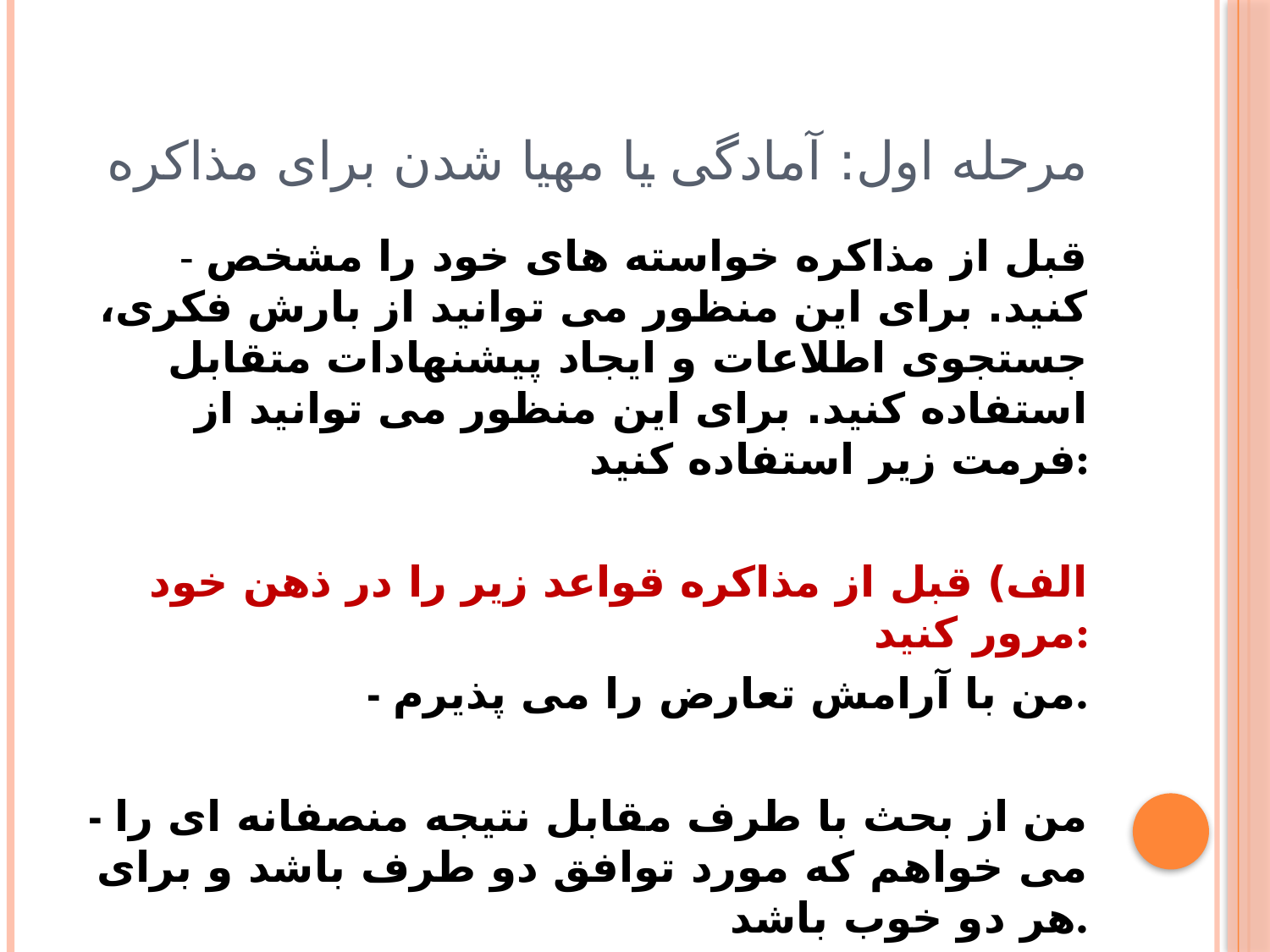

# مرحله اول: آمادگی یا مهیا شدن برای مذاکره
- قبل از مذاکره خواسته های خود را مشخص کنید. برای این منظور می توانید از بارش فکری، جستجوی اطلاعات و ایجاد پیشنهادات متقابل استفاده کنید. برای این منظور می توانید از فرمت زیر استفاده کنید:

الف) قبل از مذاکره قواعد زیر را در ذهن خود مرور کنید:
- من با آرامش تعارض را می پذیرم.

- من از بحث با طرف مقابل نتیجه منصفانه ای را می خواهم که مورد توافق دو طرف باشد و برای هر دو خوب باشد.

- من منعطف هستم و متوجه پیام های ذهن خود هستم.